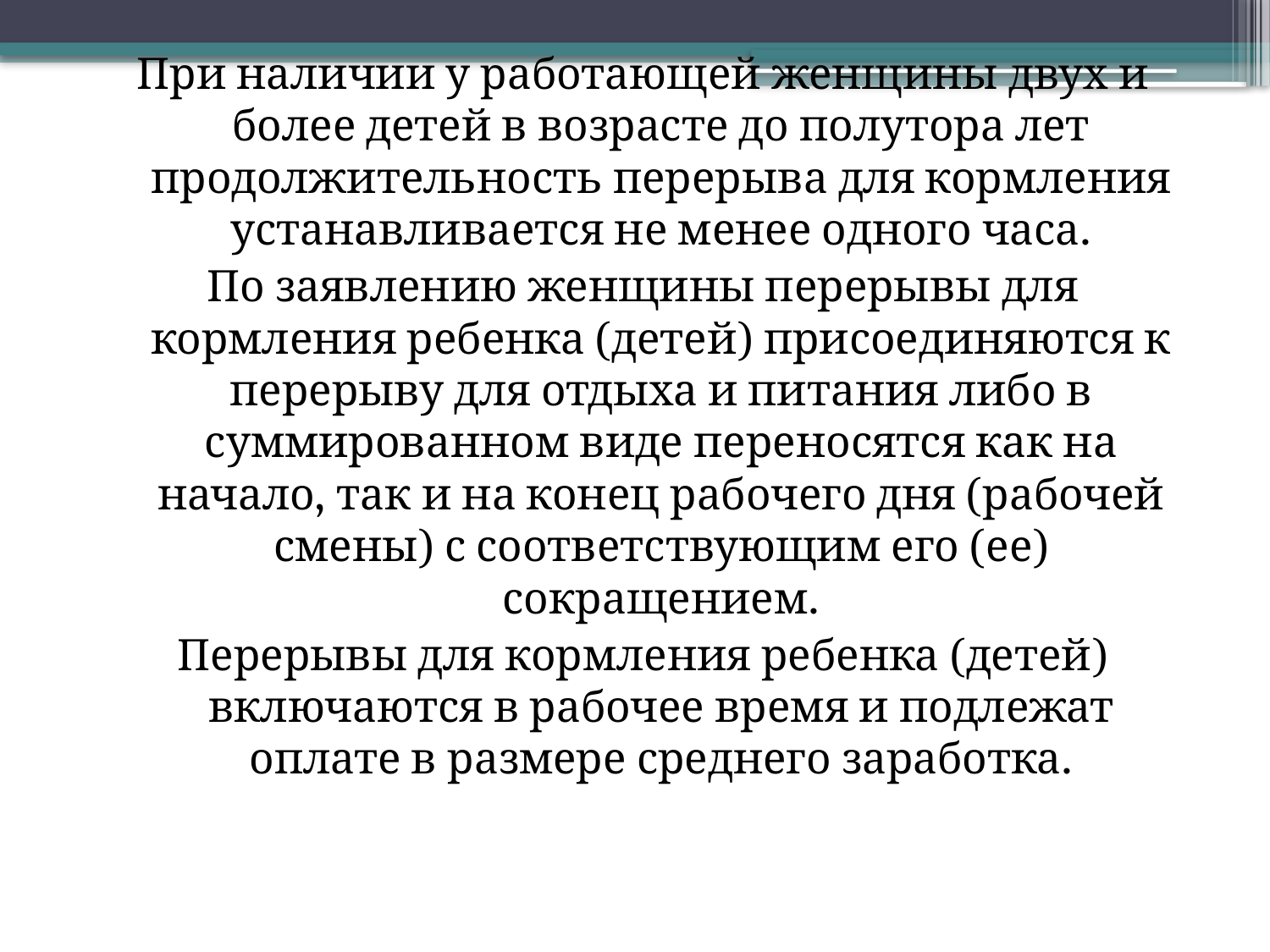

При наличии у работающей женщины двух и более детей в возрасте до полутора лет продолжительность перерыва для кормления устанавливается не менее одного часа.
По заявлению женщины перерывы для кормления ребенка (детей) присоединяются к перерыву для отдыха и питания либо в суммированном виде переносятся как на начало, так и на конец рабочего дня (рабочей смены) с соответствующим его (ее) сокращением.
Перерывы для кормления ребенка (детей) включаются в рабочее время и подлежат оплате в размере среднего заработка.